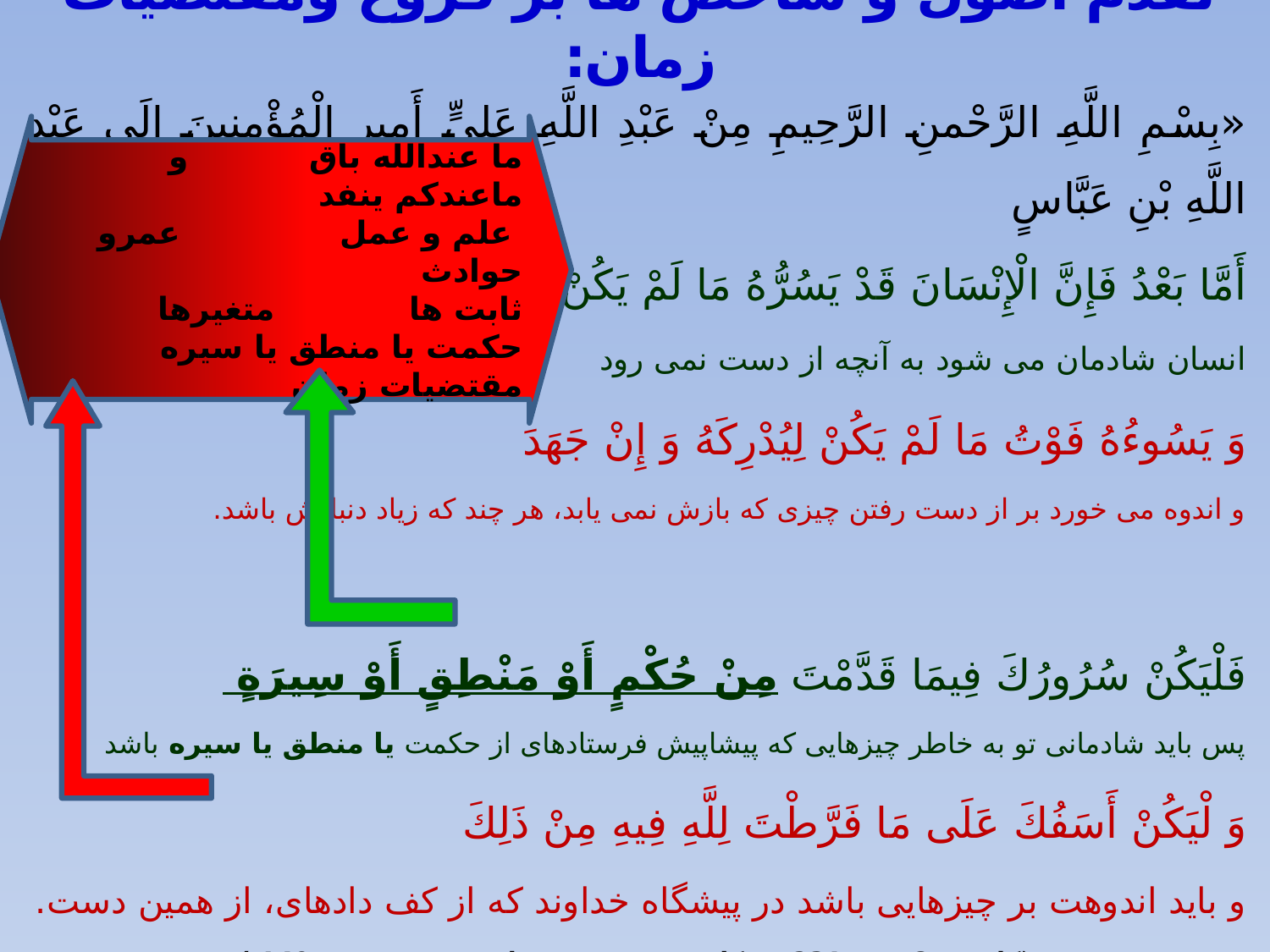

# تقدم اصول و شاخص ها بر فروع ومقتضیات زمان:
«بِسْمِ اللَّهِ الرَّحْمنِ الرَّحِيمِ‏ مِنْ عَبْدِ اللَّهِ عَلِيٍّ أَمِيرِ الْمُؤْمِنِينَ إِلَى عَبْدِ اللَّهِ بْنِ عَبَّاسٍ
أَمَّا بَعْدُ فَإِنَّ الْإِنْسَانَ قَدْ يَسُرُّهُ مَا لَمْ يَكُنْ لِيَفُوتَهُ
انسان شادمان می شود به آنچه از دست نمی رود
وَ يَسُوءُهُ فَوْتُ مَا لَمْ يَكُنْ لِيُدْرِكَهُ وَ إِنْ جَهَدَ
و اندوه می خورد بر از دست رفتن چيزى كه بازش نمی يابد، هر چند که زیاد دنبالش باشد.

فَلْيَكُنْ سُرُورُكَ فِيمَا قَدَّمْتَ مِنْ حُكْمٍ أَوْ مَنْطِقٍ أَوْ سِيرَةٍ
پس بايد شادمانى تو به خاطر چيزهايى كه پيشاپيش فرستاده‏اى از حكمت یا منطق یا سیره باشد
وَ لْيَكُنْ أَسَفُكَ عَلَى مَا فَرَّطْتَ لِلَّهِ فِيهِ مِنْ ذَلِكَ
و بايد اندوهت بر چيزهايى باشد در پيشگاه خداوند که از كف داده‏اى، از همين دست.
(كافي ج‏8 ص : 231 و پيكار صفين ترجمه واقعة صفين ص : 149 ‏)
ما عندالله باق           و            ماعندکم ینفد
 علم و عمل		              عمرو حوادث
ثابت ها		           متغیرها
حكمت یا منطق یا سیره          مقتضیات زمان